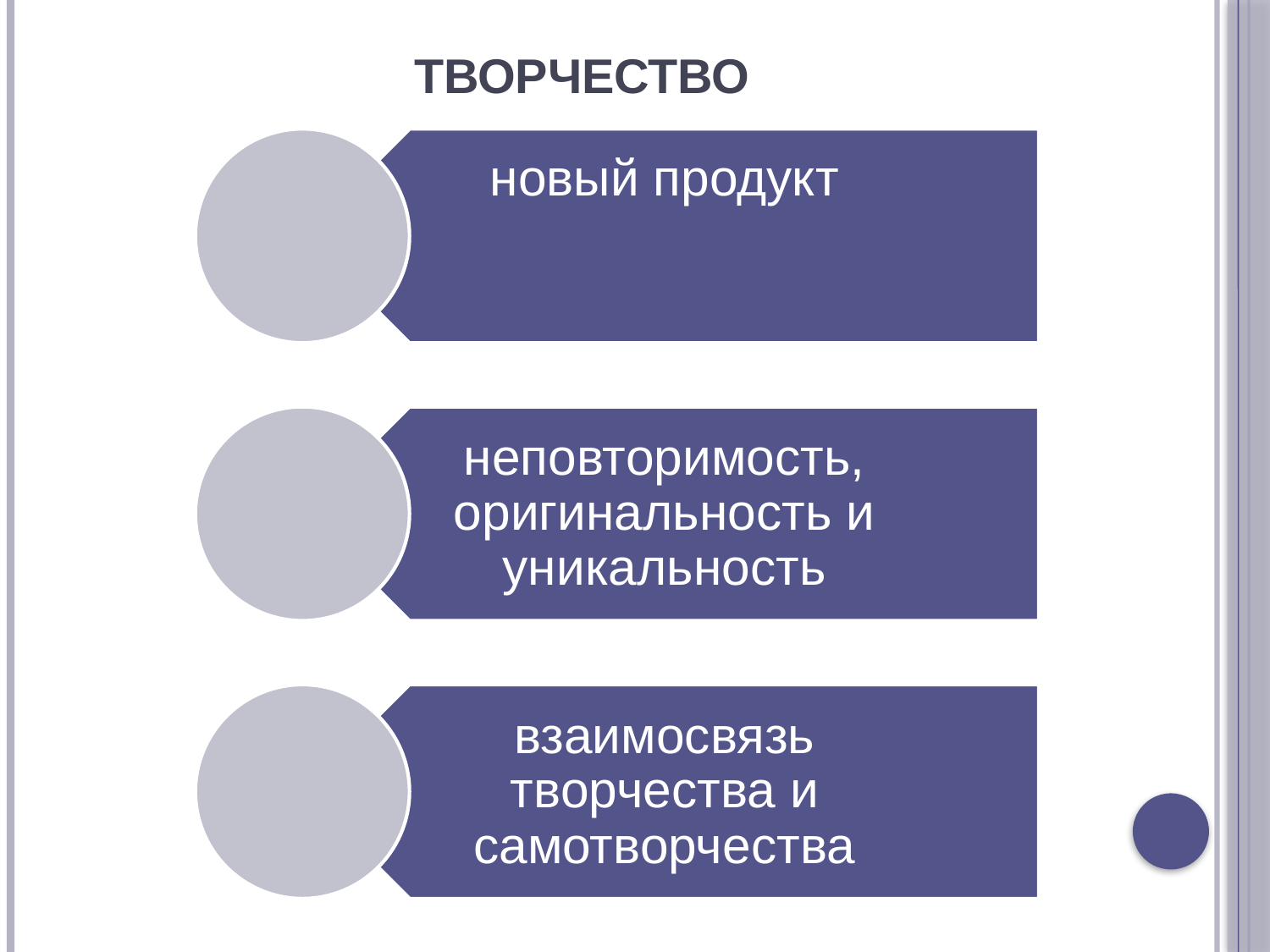

# Творчество
новый продукт

неповторимость, оригинальность и уникальность
взаимосвязь творчества и самотворчества